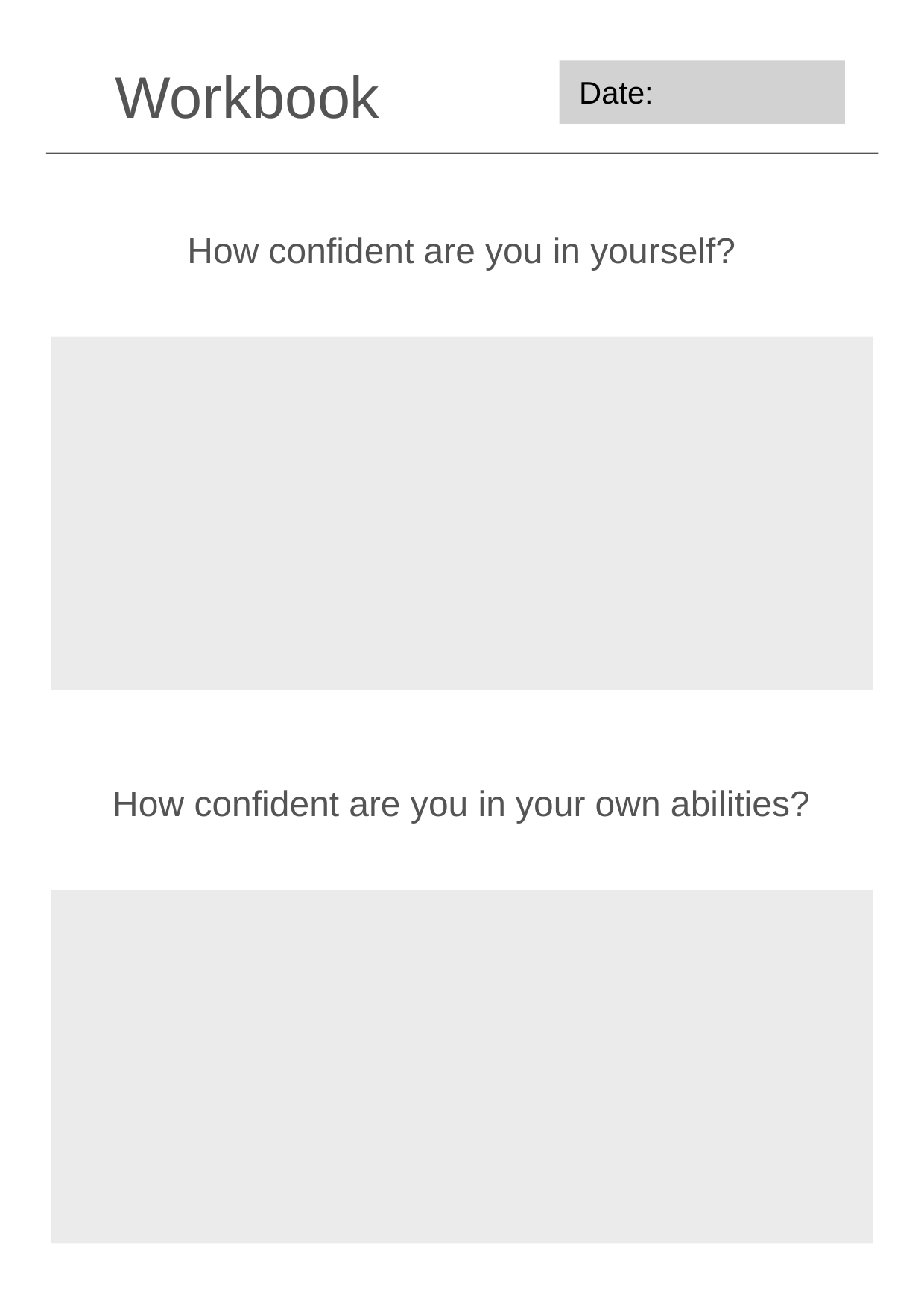

Workbook

Date:

How confident are you in yourself?

How confident are you in your own abilities?